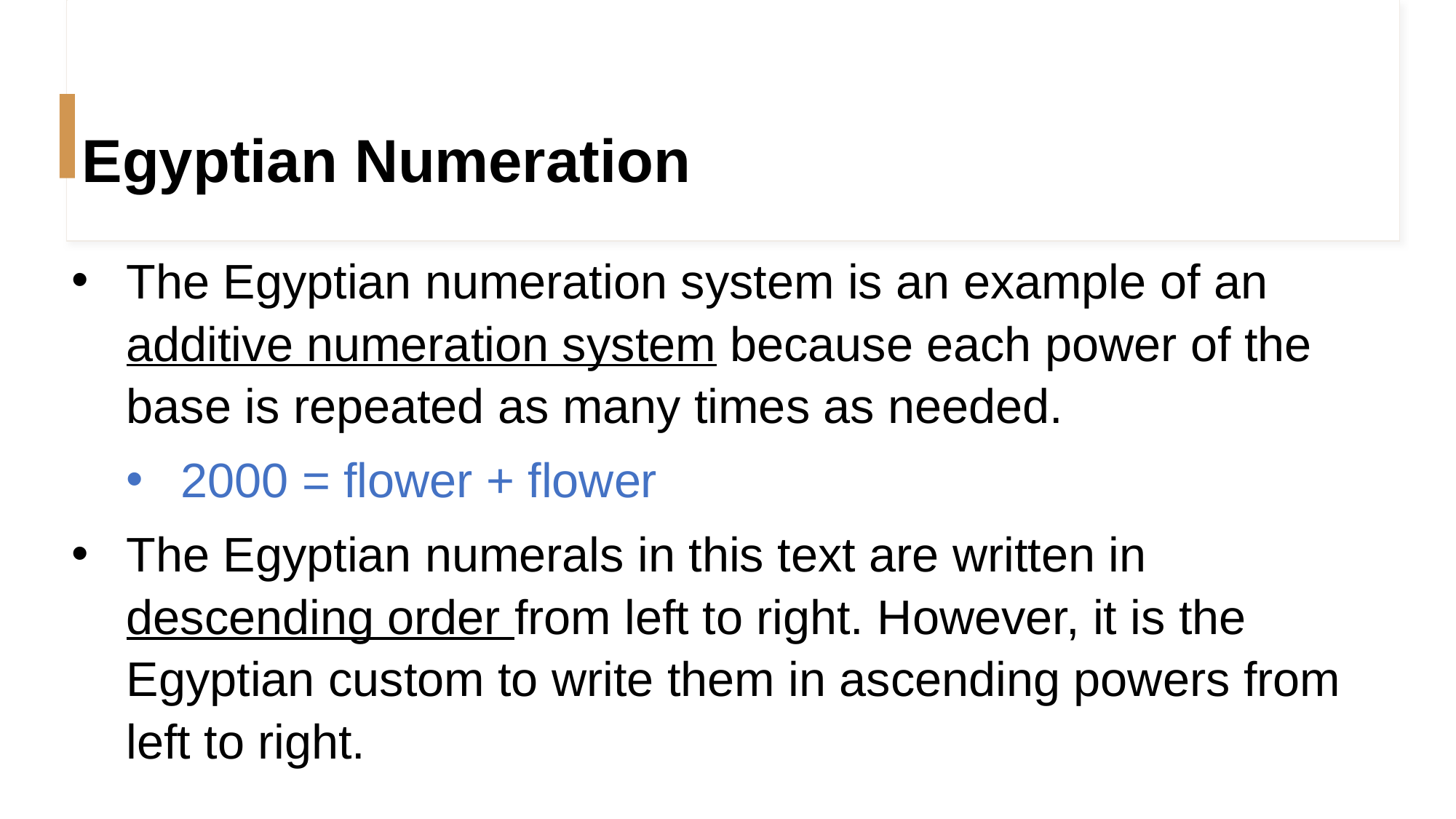

# Egyptian Numeration
The Egyptian numeration system is an example of an additive numeration system because each power of the base is repeated as many times as needed.
2000 = flower + flower
The Egyptian numerals in this text are written in descending order from left to right. However, it is the Egyptian custom to write them in ascending powers from left to right.